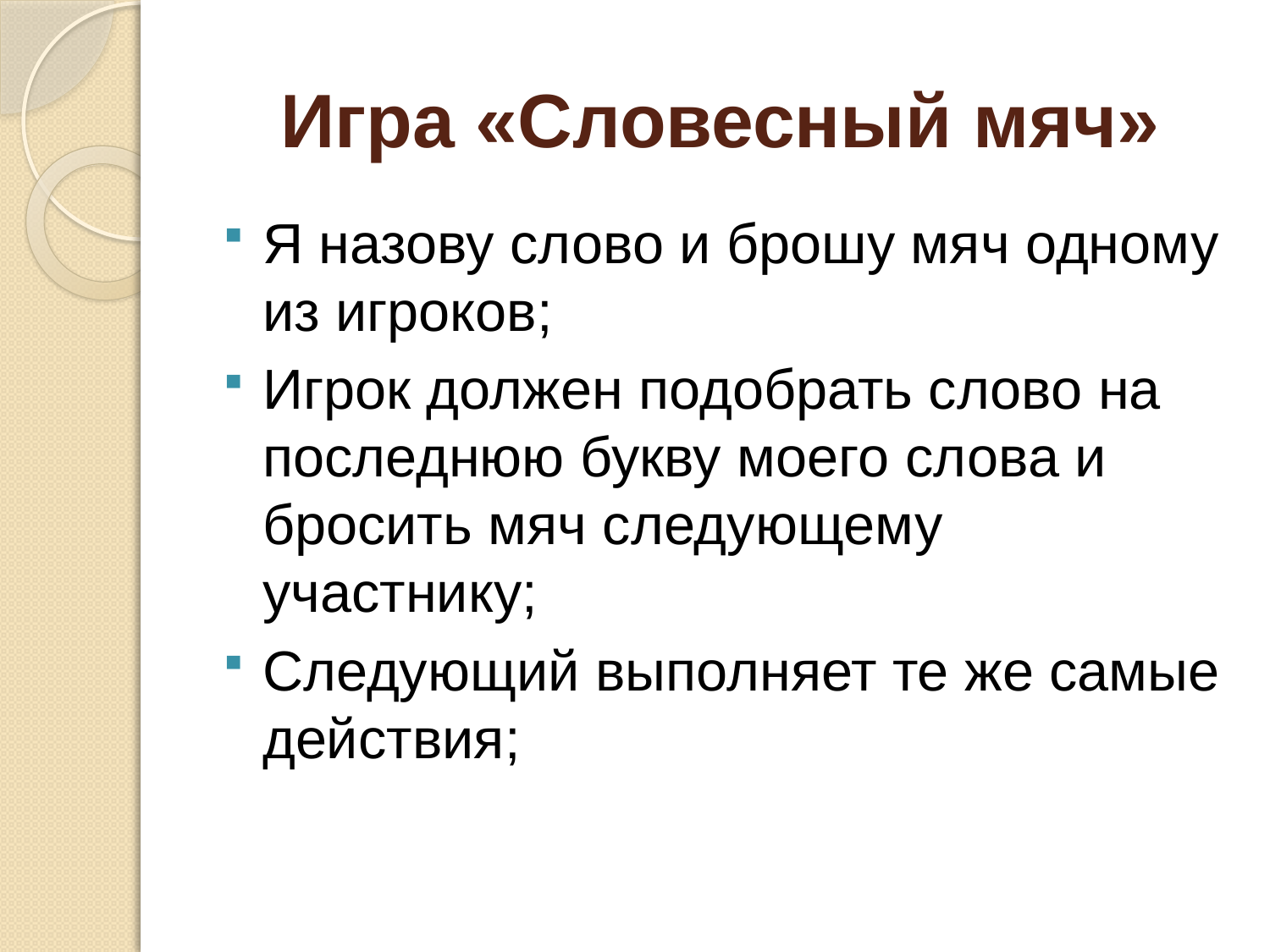

# Игра «Словесный мяч»
Я назову слово и брошу мяч одному из игроков;
Игрок должен подобрать слово на последнюю букву моего слова и бросить мяч следующему участнику;
Следующий выполняет те же самые действия;